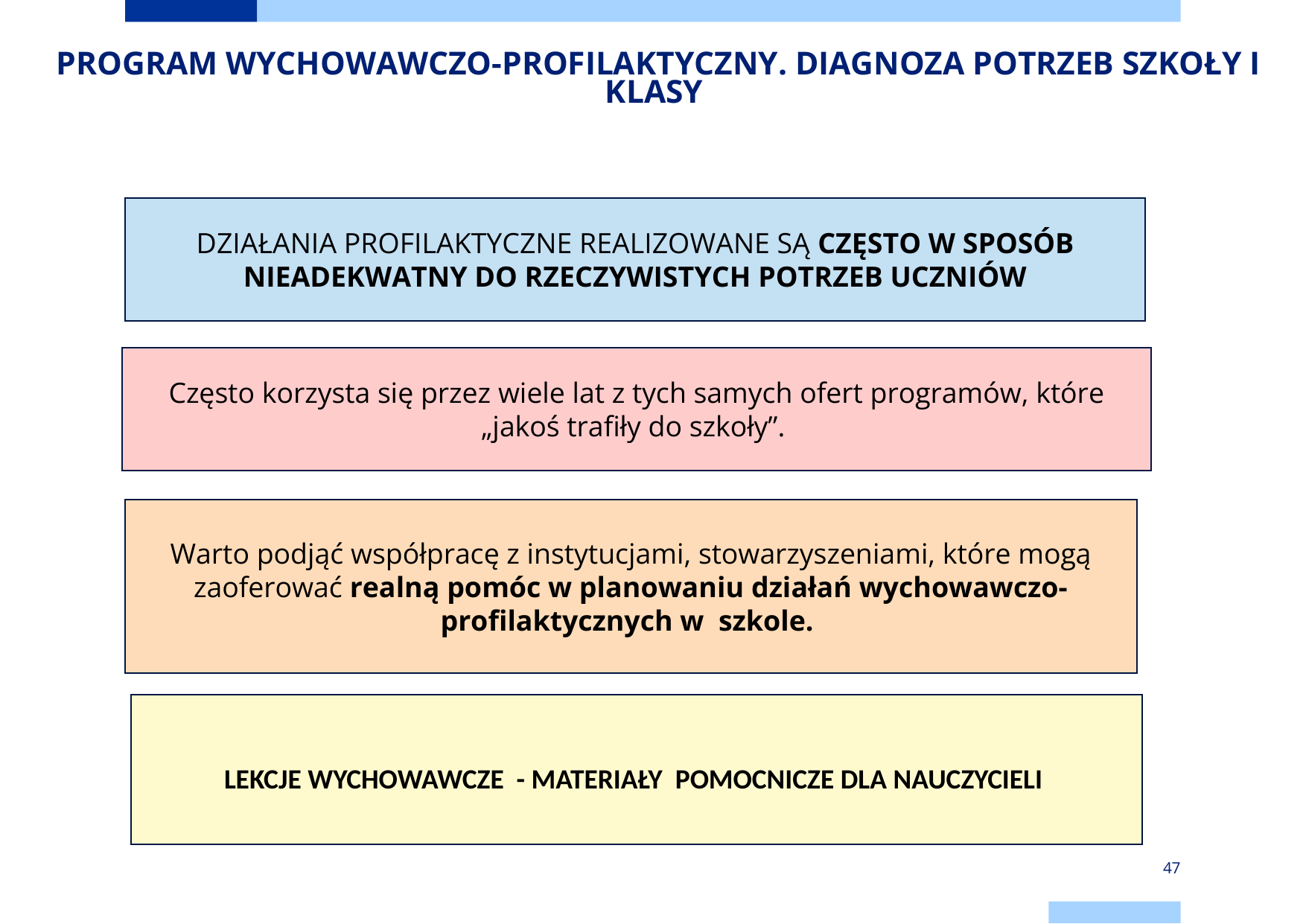

# PROGRAM WYCHOWAWCZO-PROFILAKTYCZNY. DIAGNOZA POTRZEB SZKOŁY I KLASY

DZIAŁANIA PROFILAKTYCZNE REALIZOWANE SĄ CZĘSTO W SPOSÓB NIEADEKWATNY DO RZECZYWISTYCH POTRZEB UCZNIÓW

Często korzysta się przez wiele lat z tych samych ofert programów, które „jakoś trafiły do szkoły”.
Warto podjąć współpracę z instytucjami, stowarzyszeniami, które mogą zaoferować realną pomóc w planowaniu działań wychowawczo- profilaktycznych w  szkole.
LEKCJE WYCHOWAWCZE  - MATERIAŁY  POMOCNICZE DLA NAUCZYCIELI
47